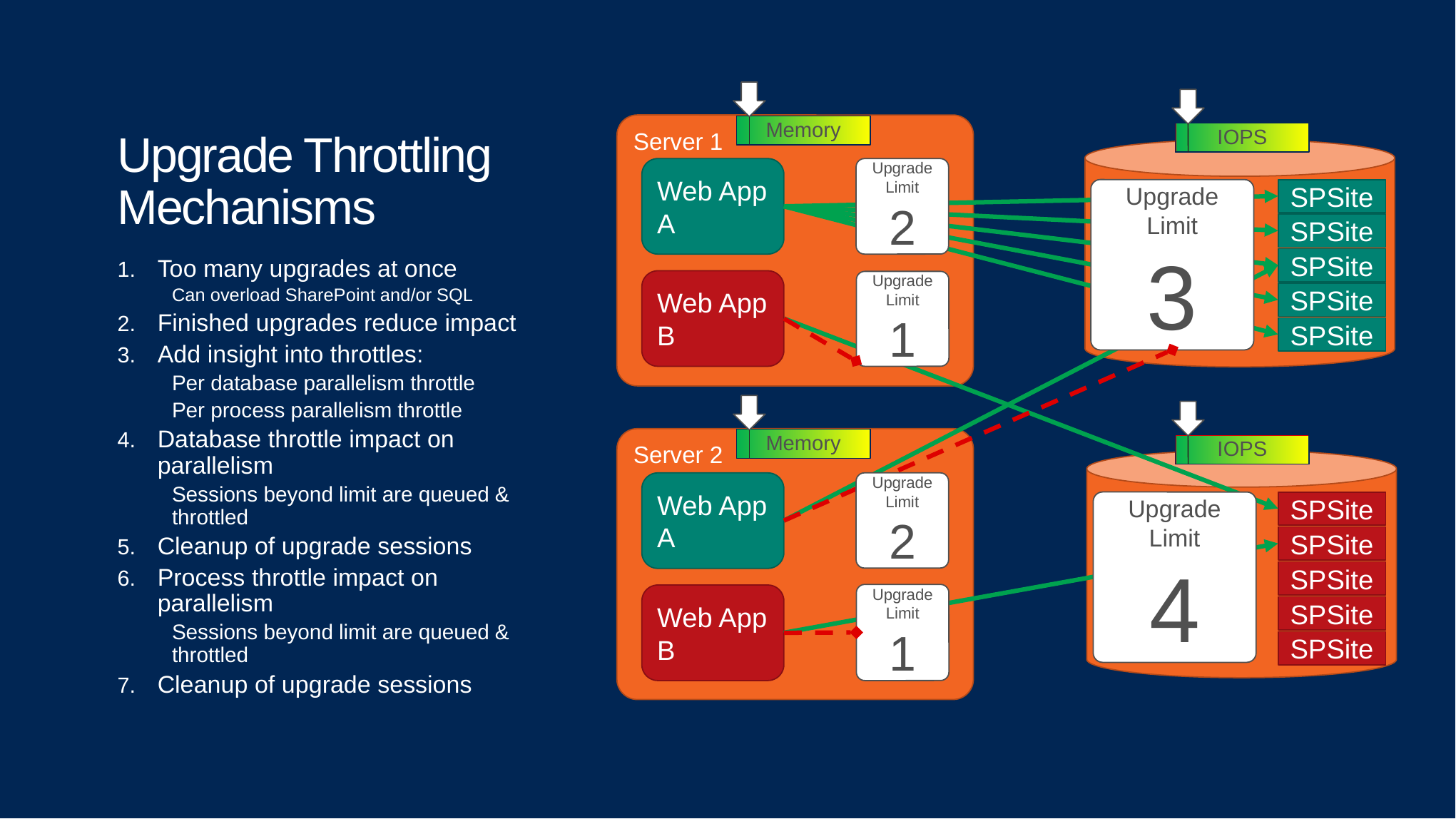

# Upgrade Throttling Mechanisms

Server 1
Memory

IOPS

Web App A
Upgrade
Limit
2
Upgrade
Limit
3
SPSite
SPSite
Too many upgrades at once
Can overload SharePoint and/or SQL
Finished upgrades reduce impact
Add insight into throttles:
Per database parallelism throttle
Per process parallelism throttle
Database throttle impact on parallelism
Sessions beyond limit are queued & throttled
Cleanup of upgrade sessions
Process throttle impact on parallelism
Sessions beyond limit are queued & throttled
Cleanup of upgrade sessions

SPSite
Web App B
Upgrade
Limit
1
SPSite
SPSite

Server 2
Memory
IOPS

Web App A
Upgrade
Limit
2
Upgrade
Limit
4
SPSite
SPSite
SPSite
Upgrade
Limit
1
Web App B
SPSite
SPSite